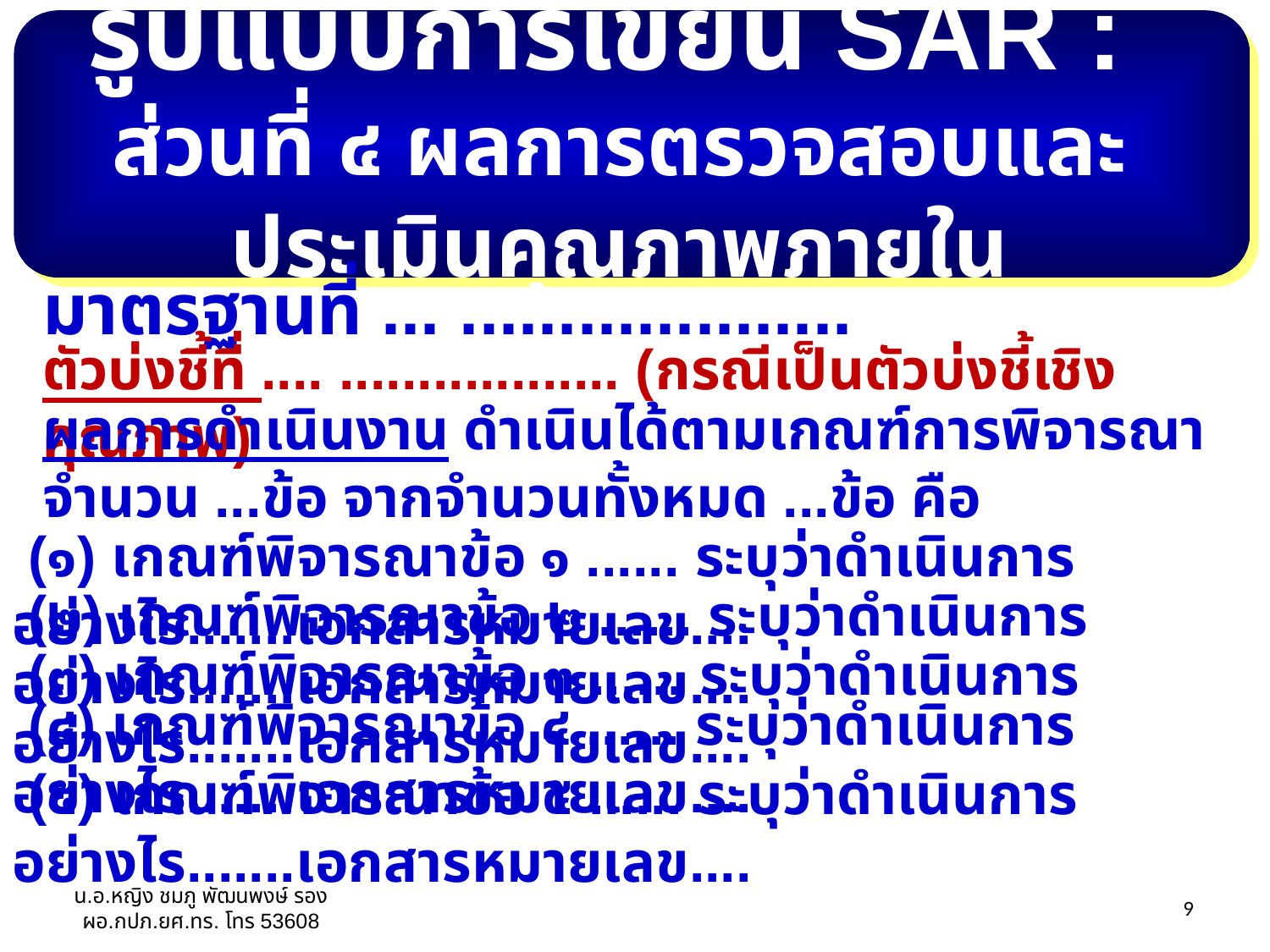

รูปแบบการเขียน SAR :
ส่วนที่ ๔ ผลการตรวจสอบและประเมินคุณภาพภายใน
มาตรฐานที่ ... ....................
ตัวบ่งชี้ที่ .... .................. (กรณีเป็นตัวบ่งชี้เชิงคุณภาพ)
ผลการดำเนินงาน ดำเนินได้ตามเกณฑ์การพิจารณา จำนวน ...ข้อ จากจำนวนทั้งหมด ...ข้อ คือ
 (๑) เกณฑ์พิจารณาข้อ ๑ ...... ระบุว่าดำเนินการอย่างไร.......เอกสารหมายเลข....
 (๒) เกณฑ์พิจารณาข้อ ๒ ...... ระบุว่าดำเนินการอย่างไร.......เอกสารหมายเลข....
 (๓) เกณฑ์พิจารณาข้อ ๓ ...... ระบุว่าดำเนินการอย่างไร.......เอกสารหมายเลข....
 (๔) เกณฑ์พิจารณาข้อ ๔ ...... ระบุว่าดำเนินการอย่างไร.......เอกสารหมายเลข....
 (๕) เกณฑ์พิจารณาข้อ ๕ ...... ระบุว่าดำเนินการอย่างไร.......เอกสารหมายเลข....
น.อ.หญิง ชมภู พัฒนพงษ์ รอง ผอ.กปภ.ยศ.ทร. โทร 53608
26/03/55
9